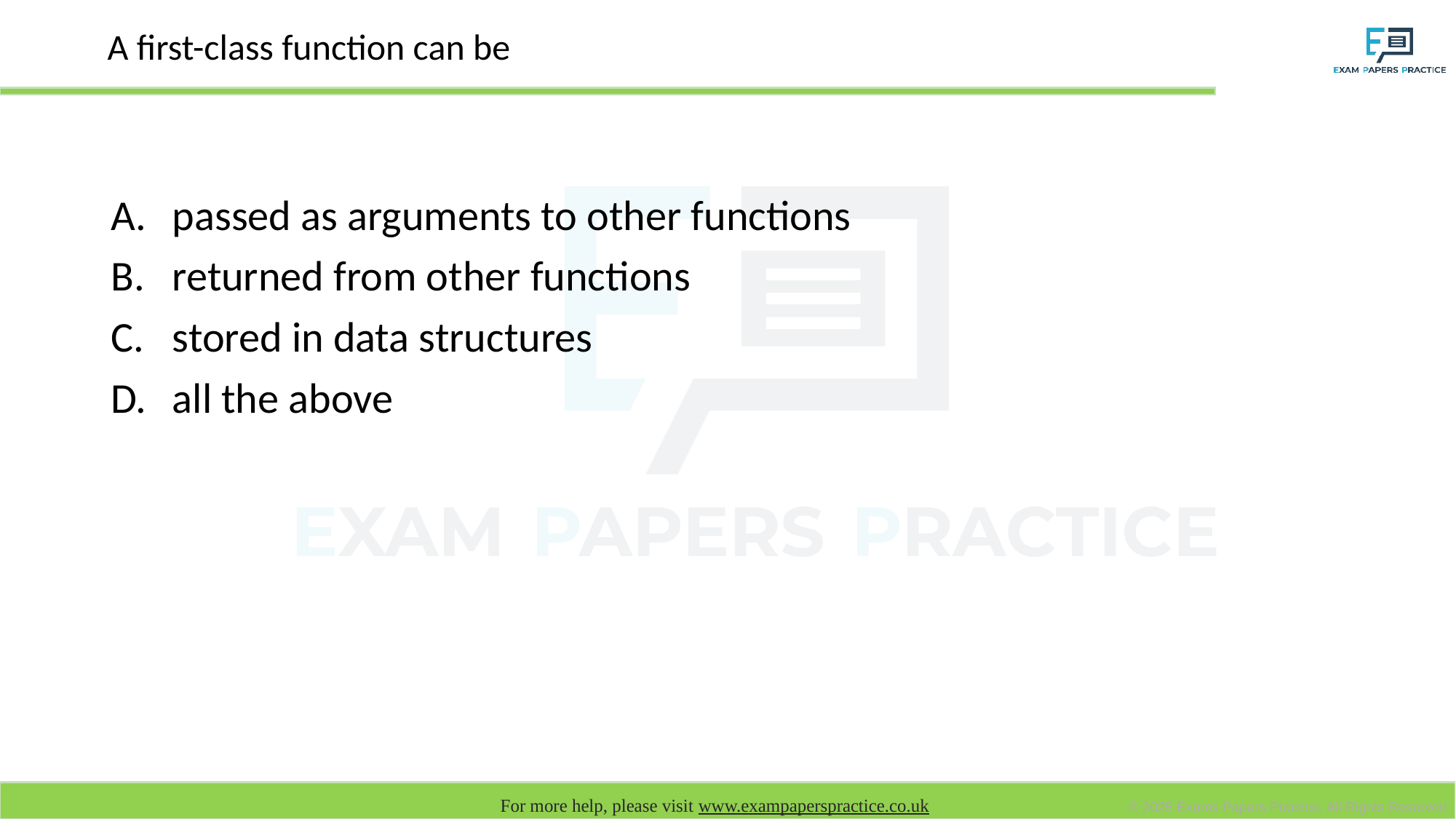

# A first-class function can be
passed as arguments to other functions
returned from other functions
stored in data structures
all the above